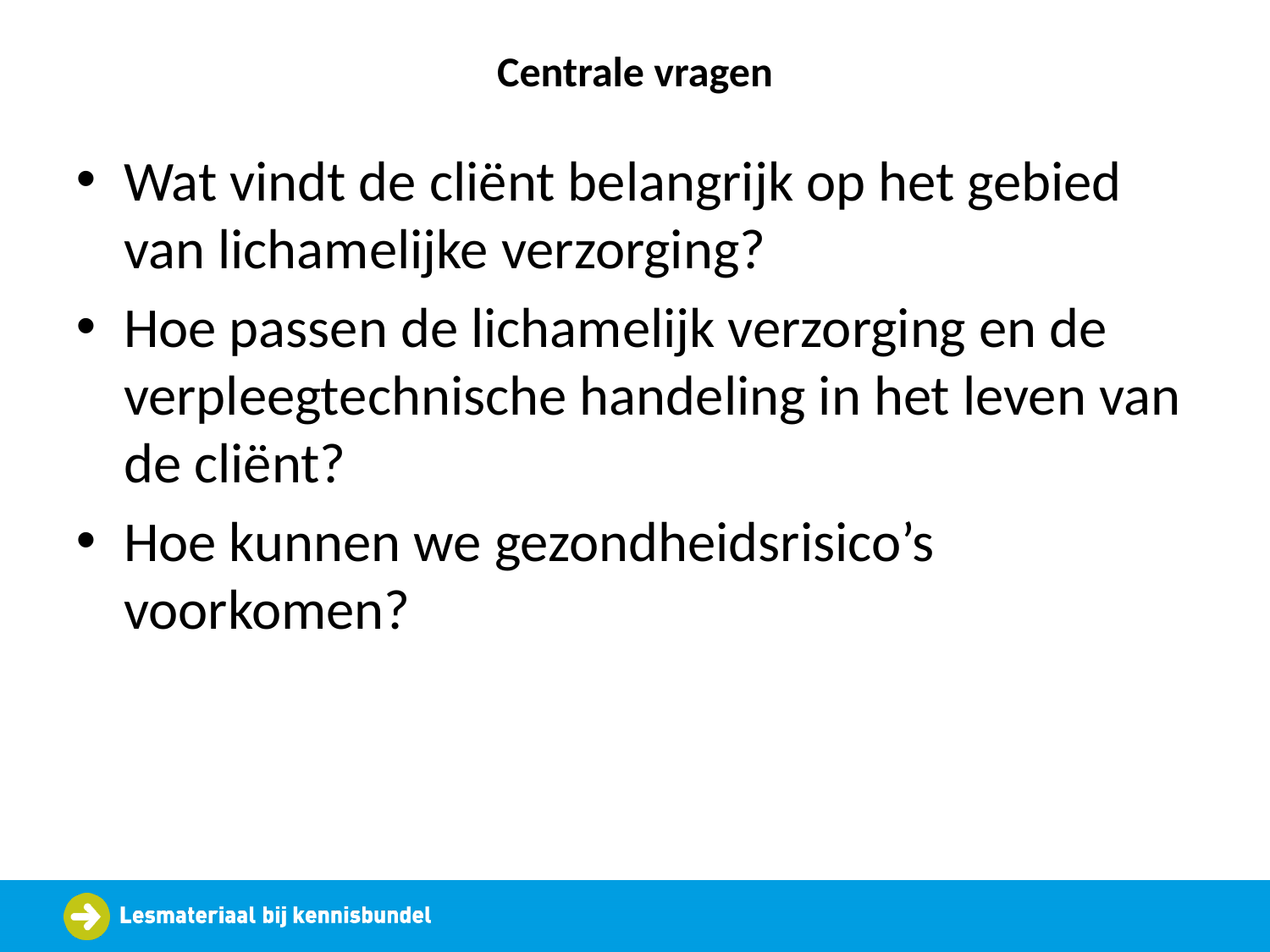

# Centrale vragen
Wat vindt de cliënt belangrijk op het gebied van lichamelijke verzorging?
Hoe passen de lichamelijk verzorging en de verpleegtechnische handeling in het leven van de cliënt?
Hoe kunnen we gezondheidsrisico’s voorkomen?